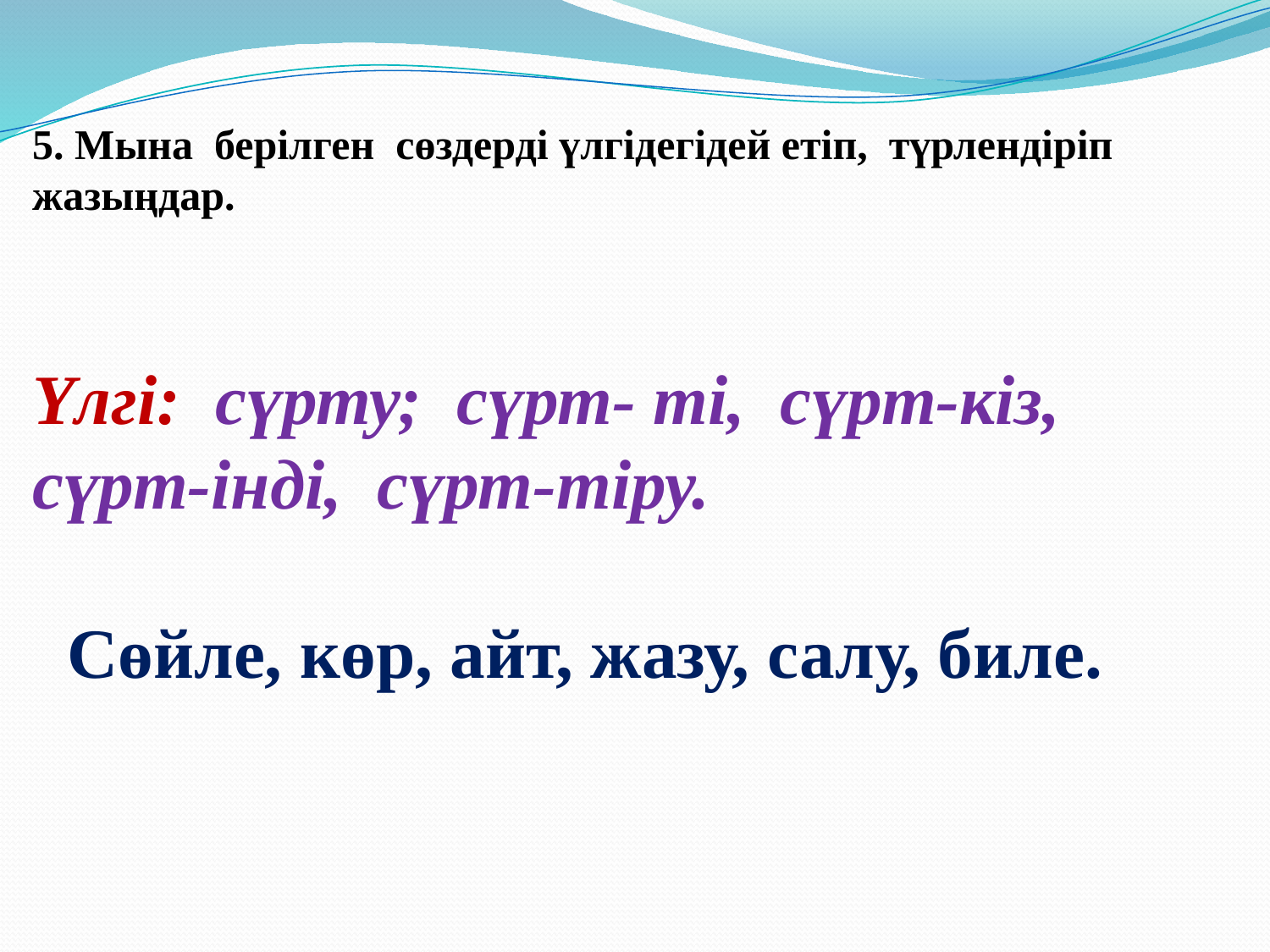

5. Мына  берілген  сөздерді үлгідегідей етіп,  түрлендіріп жазыңдар.

Үлгі:  сүрту;  сүрт- ті,  сүрт-кіз,  сүрт-інді,  сүрт-тіру.

  Сөйле, көр, айт, жазу, салу, биле.